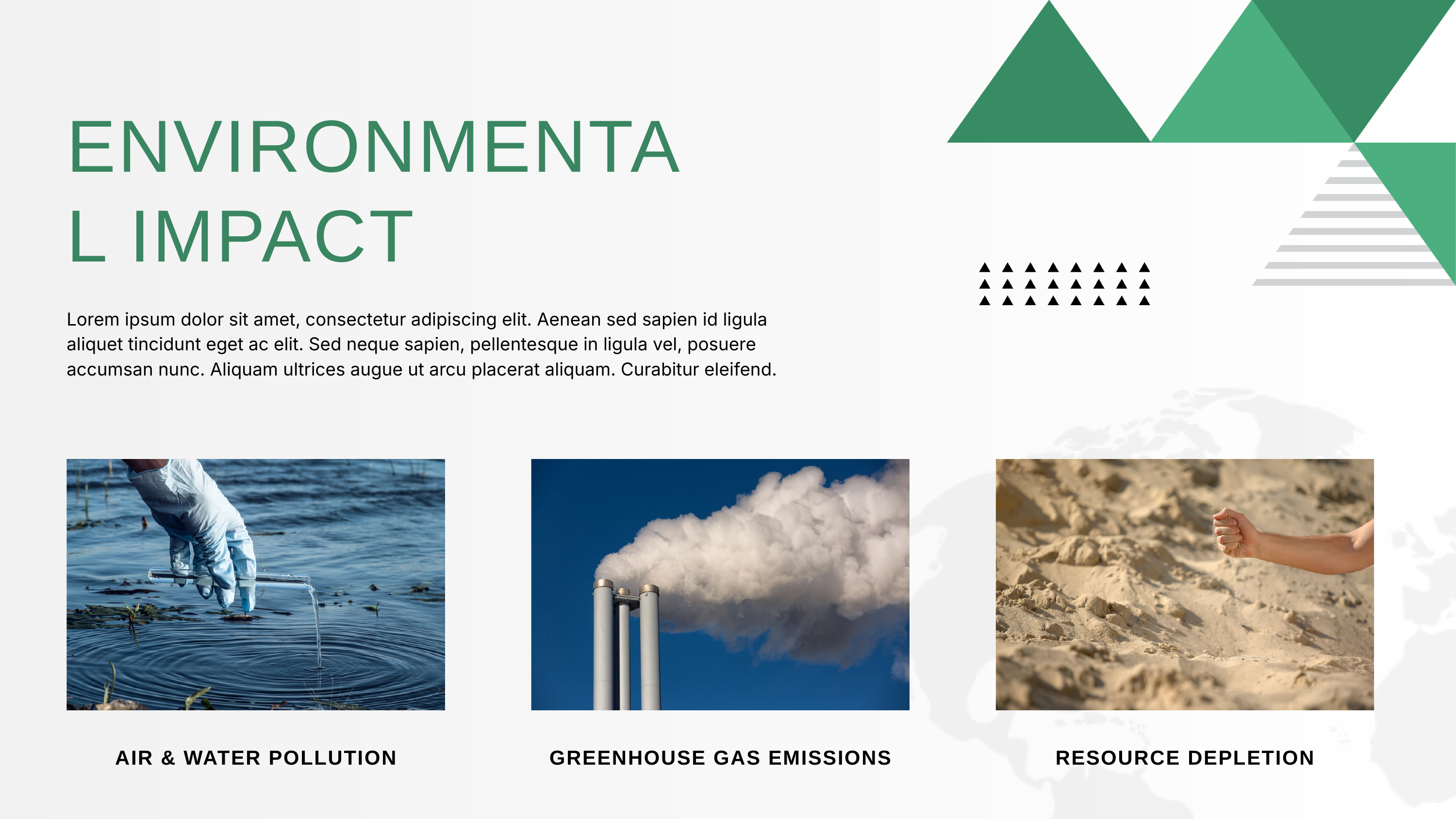

ENVIRONMENTAL IMPACT

Lorem ipsum dolor sit amet, consectetur adipiscing elit. Aenean sed sapien id ligula aliquet tincidunt eget ac elit. Sed neque sapien, pellentesque in ligula vel, posuere accumsan nunc. Aliquam ultrices augue ut arcu placerat aliquam. Curabitur eleifend.

AIR & WATER POLLUTION
GREENHOUSE GAS EMISSIONS
RESOURCE DEPLETION